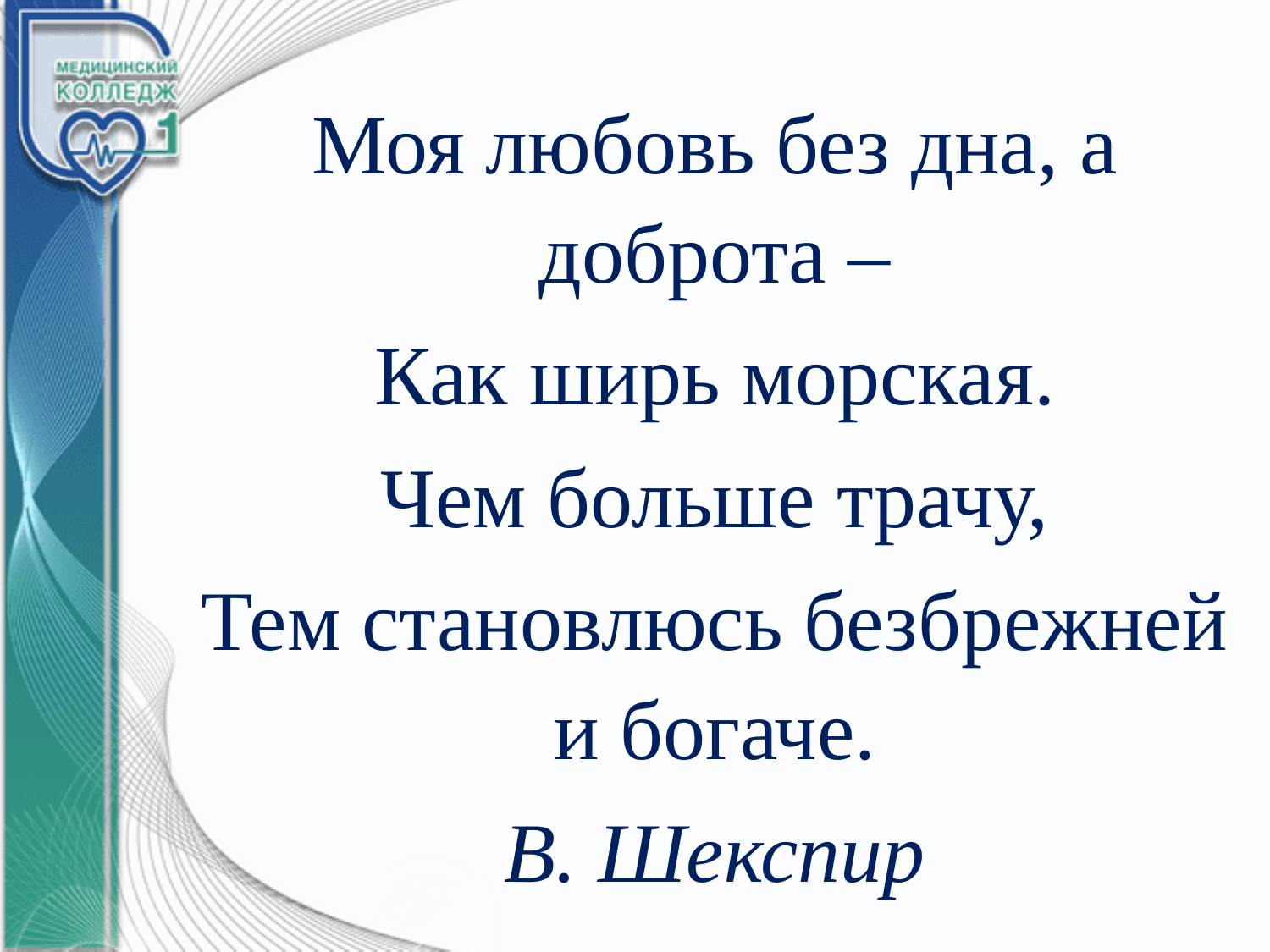

Моя любовь без дна, а доброта –
Как ширь морская.
Чем больше трачу,
Тем становлюсь безбрежней и богаче.
В. Шекспир